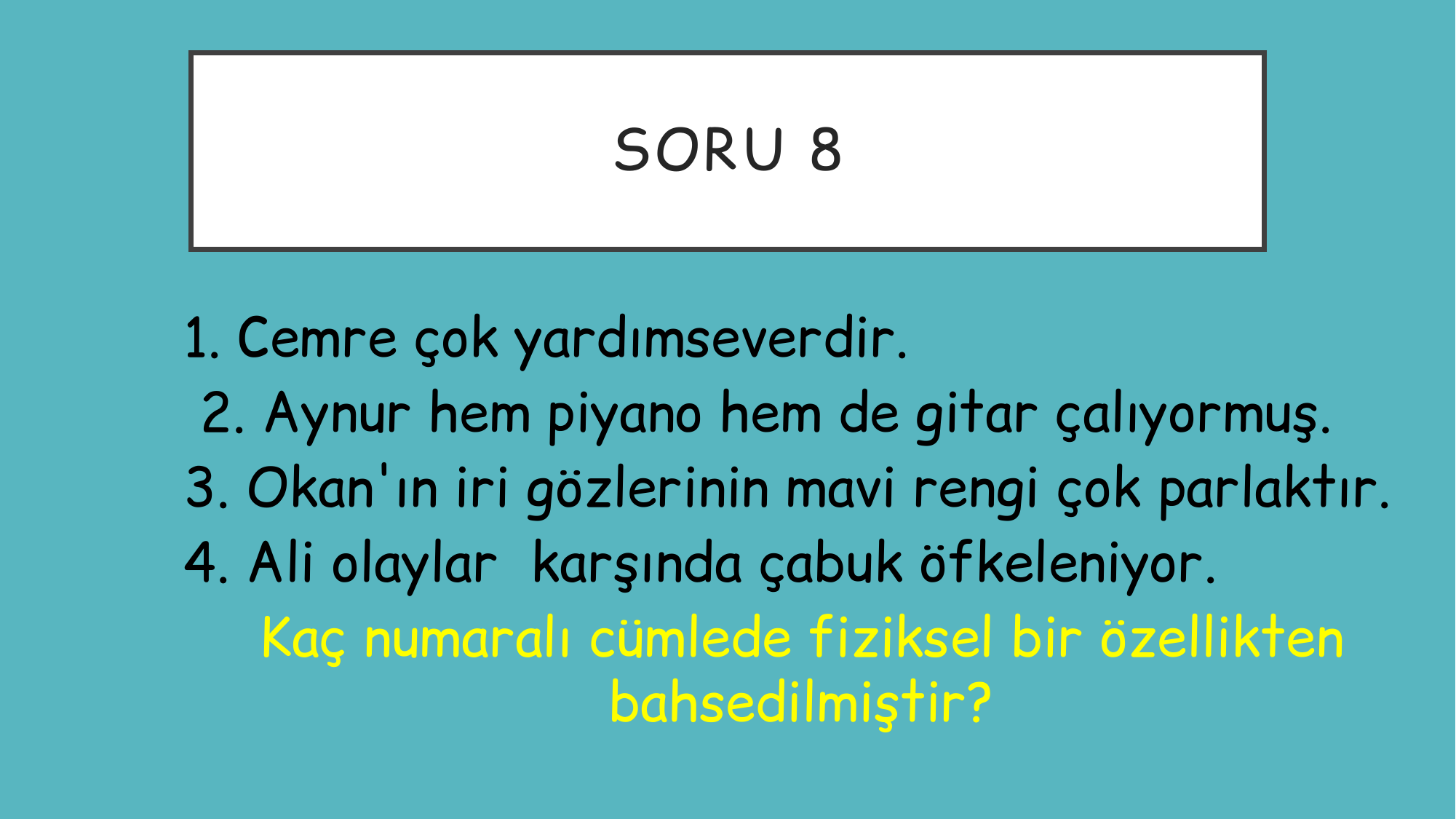

# Soru 8
1. Cemre çok yardımseverdir.
 2. Aynur hem piyano hem de gitar çalıyormuş.
3. Okan'ın iri gözlerinin mavi rengi çok parlaktır.
4. Ali olaylar  karşında çabuk öfkeleniyor.
Kaç numaralı cümlede fiziksel bir özellikten bahsedilmiştir?